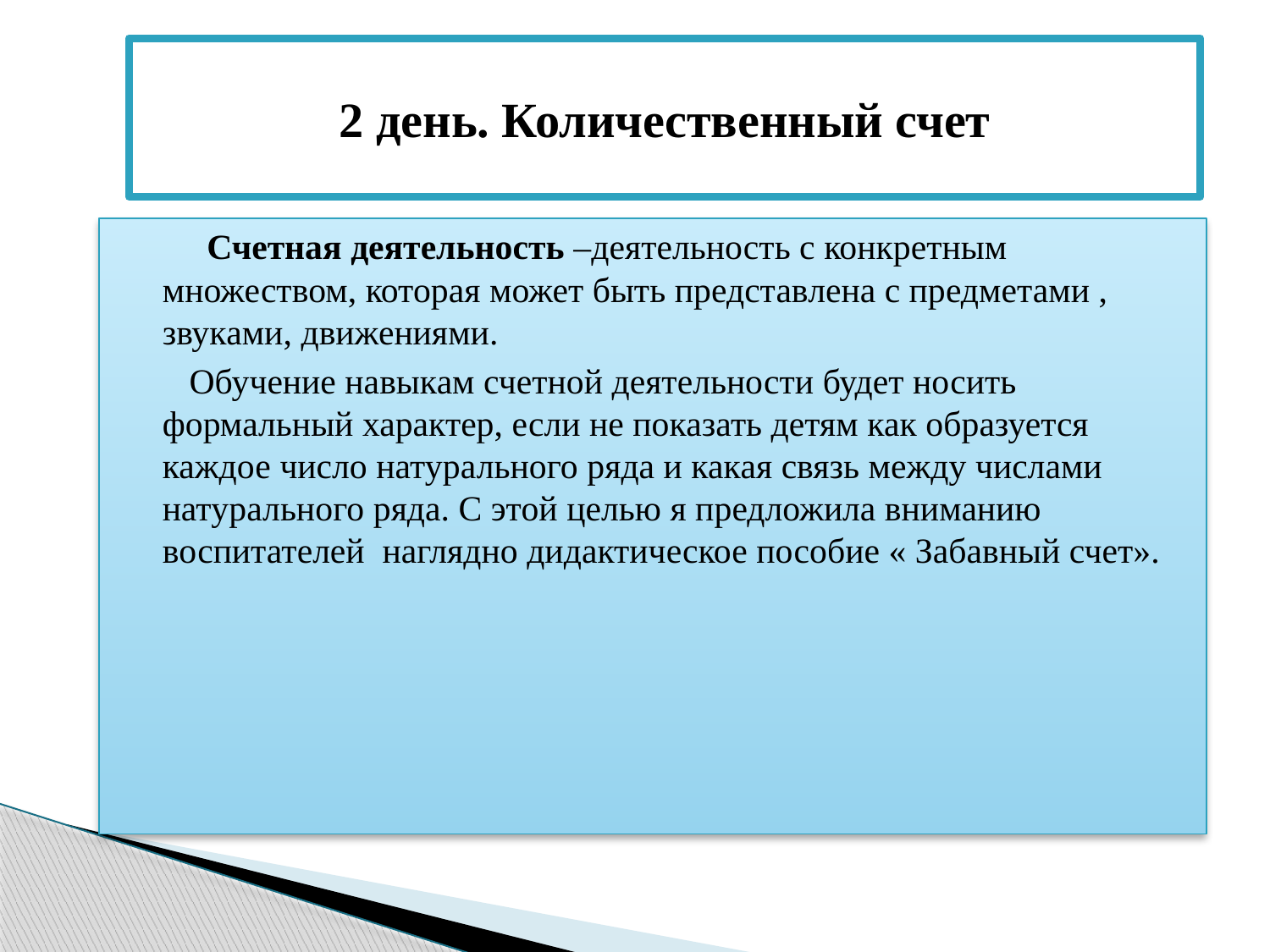

# 2 день. Количественный счет
         Счетная деятельность –деятельность с конкретным множеством, которая может быть представлена с предметами , звуками, движениями.
       Обучение навыкам счетной деятельности будет носить формальный характер, если не показать детям как образуется каждое число натурального ряда и какая связь между числами натурального ряда. С этой целью я предложила вниманию воспитателей  наглядно дидактическое пособие « Забавный счет».